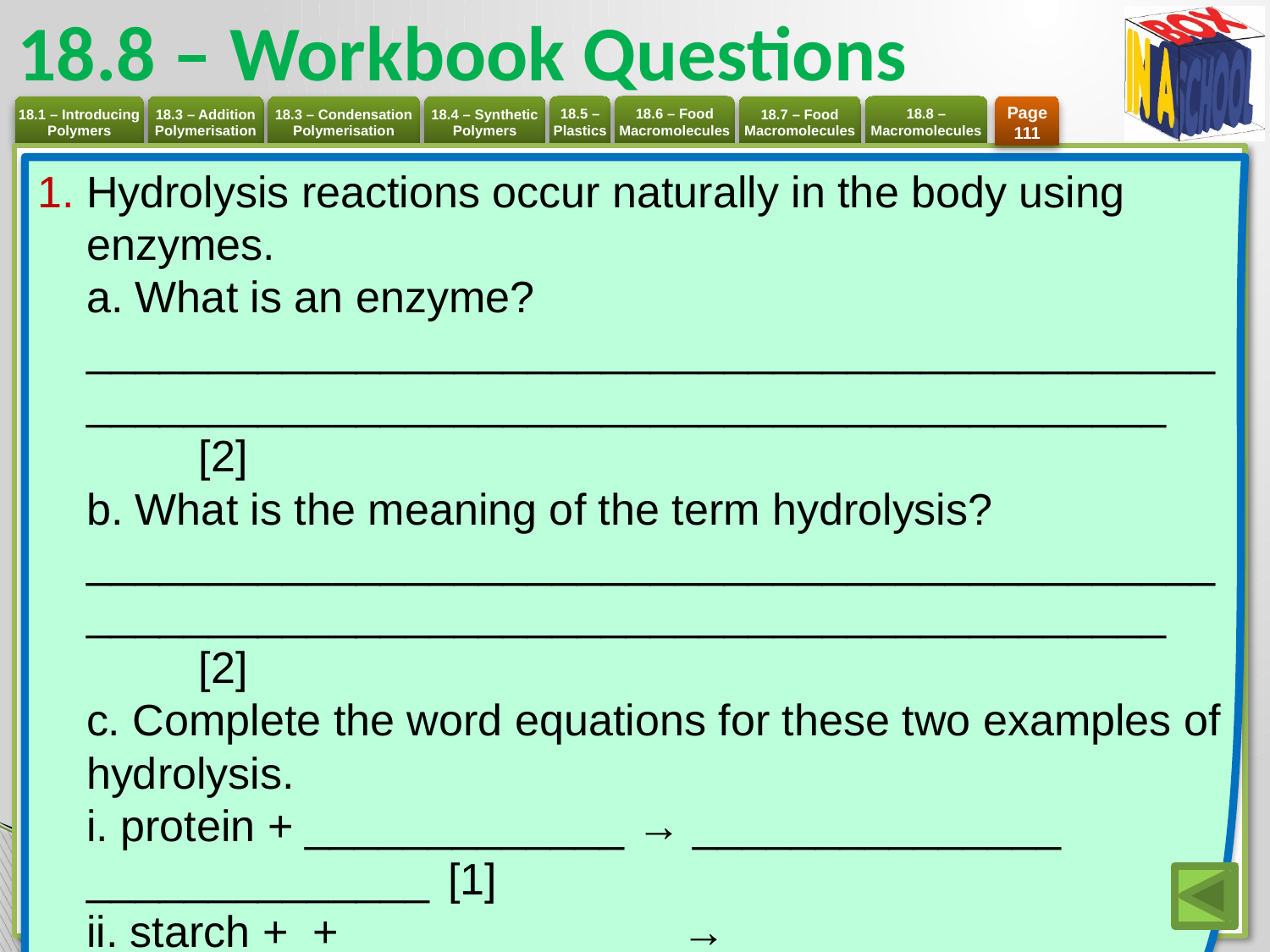

# 18.8 – Workbook Questions
Page 111
Hydrolysis reactions occur naturally in the body using enzymes.
a. What is an enzyme?
__________________________________________________________________________________________	[2]
b. What is the meaning of the term hydrolysis?
__________________________________________________________________________________________	[2]
c. Complete the word equations for these two examples of hydrolysis.
i. protein + _____________ → _______________   ______________	[1]
ii. starch +  + _____________ → _______________   ____________	[1]